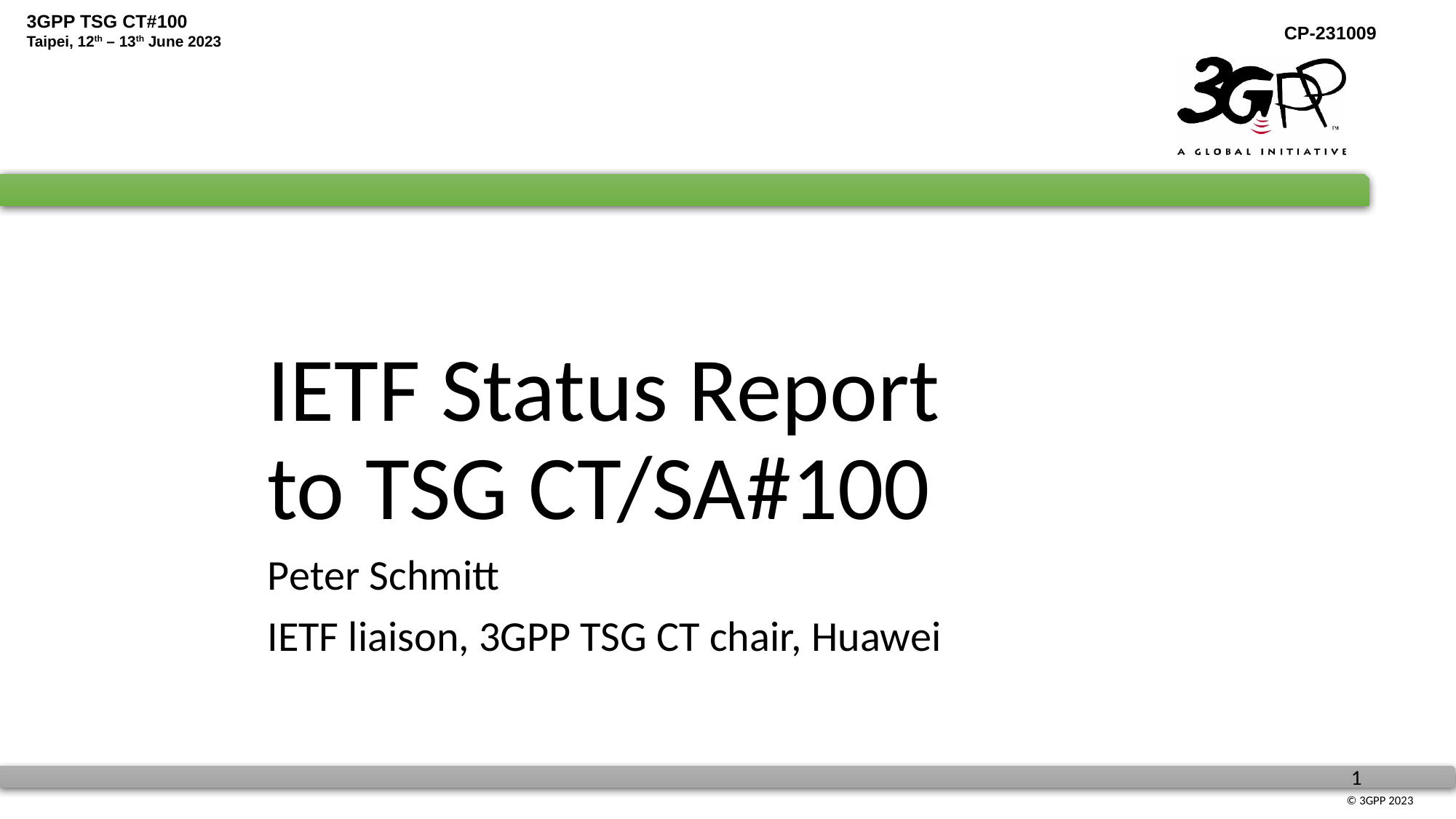

# IETF Status Report to TSG CT/SA#100
Peter Schmitt
IETF liaison, 3GPP TSG CT chair, Huawei